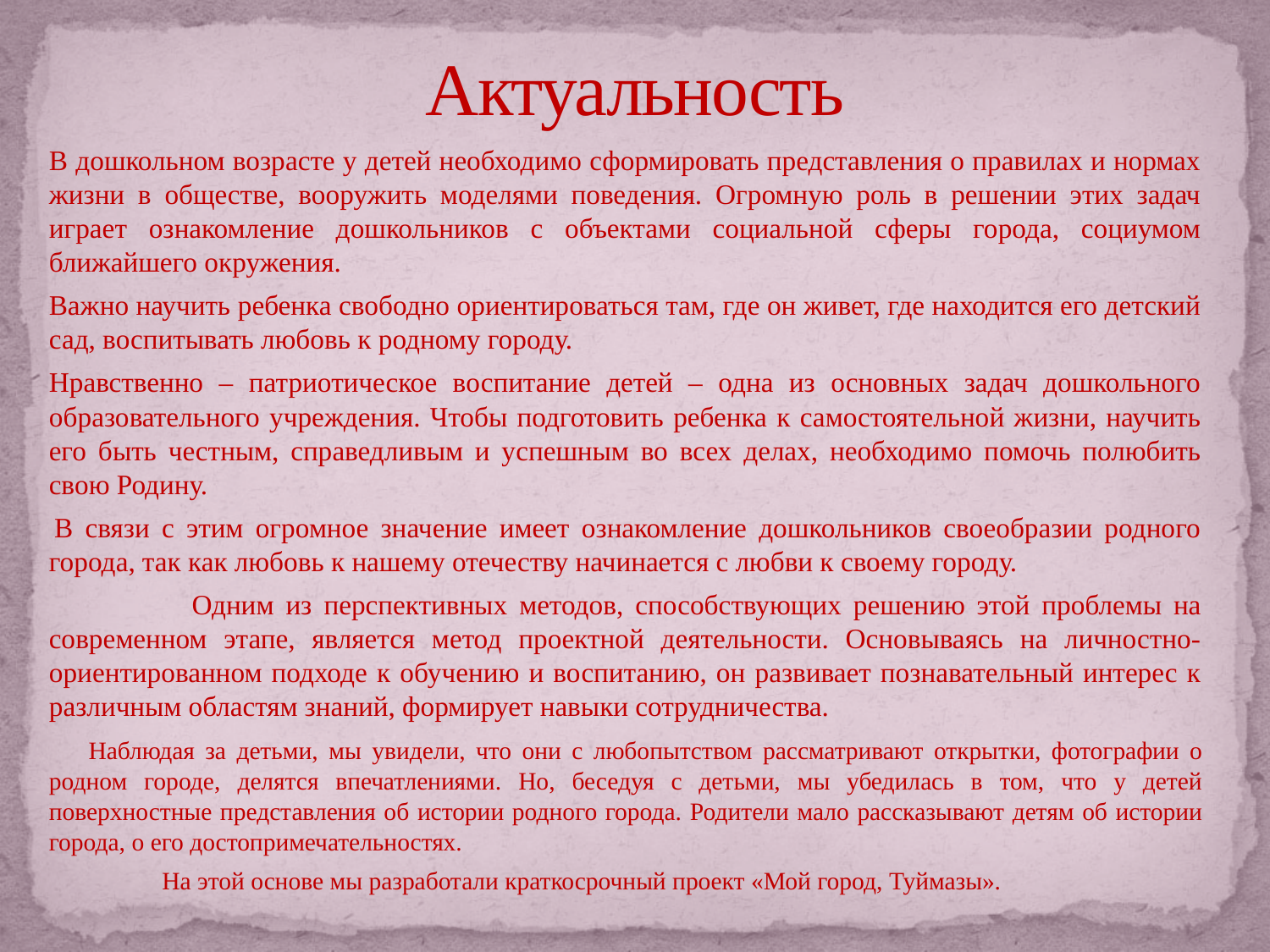

# Актуальность
		В дошкольном возрасте у детей необходимо сформировать представления о правилах и нормах жизни в обществе, вооружить моделями поведения. Огромную роль в решении этих задач играет ознакомление дошкольников с объектами социальной сферы города, социумом ближайшего окружения.
		Важно научить ребенка свободно ориентироваться там, где он живет, где находится его детский сад, воспитывать любовь к родному городу.
		Нравственно – патриотическое воспитание детей – одна из основных задач дошкольного образовательного учреждения. Чтобы подготовить ребенка к самостоятельной жизни, научить его быть честным, справедливым и успешным во всех делах, необходимо помочь полюбить свою Родину.
 		В связи с этим огромное значение имеет ознакомление дошкольников своеобразии родного города, так как любовь к нашему отечеству начинается с любви к своему городу.
      	Одним из перспективных методов, способствующих решению этой проблемы на современном этапе, является метод проектной деятельности. Основываясь на личностно-ориентированном подходе к обучению и воспитанию, он развивает познавательный интерес к различным областям знаний, формирует навыки сотрудничества.
    		  Наблюдая за детьми, мы увидели, что они с любопытством рассматривают открытки, фотографии о родном городе, делятся впечатлениями. Но, беседуя с детьми, мы убедилась в том, что у детей поверхностные представления об истории родного города. Родители мало рассказывают детям об истории города, о его достопримечательностях.
       	На этой основе мы разработали краткосрочный проект «Мой город, Туймазы».